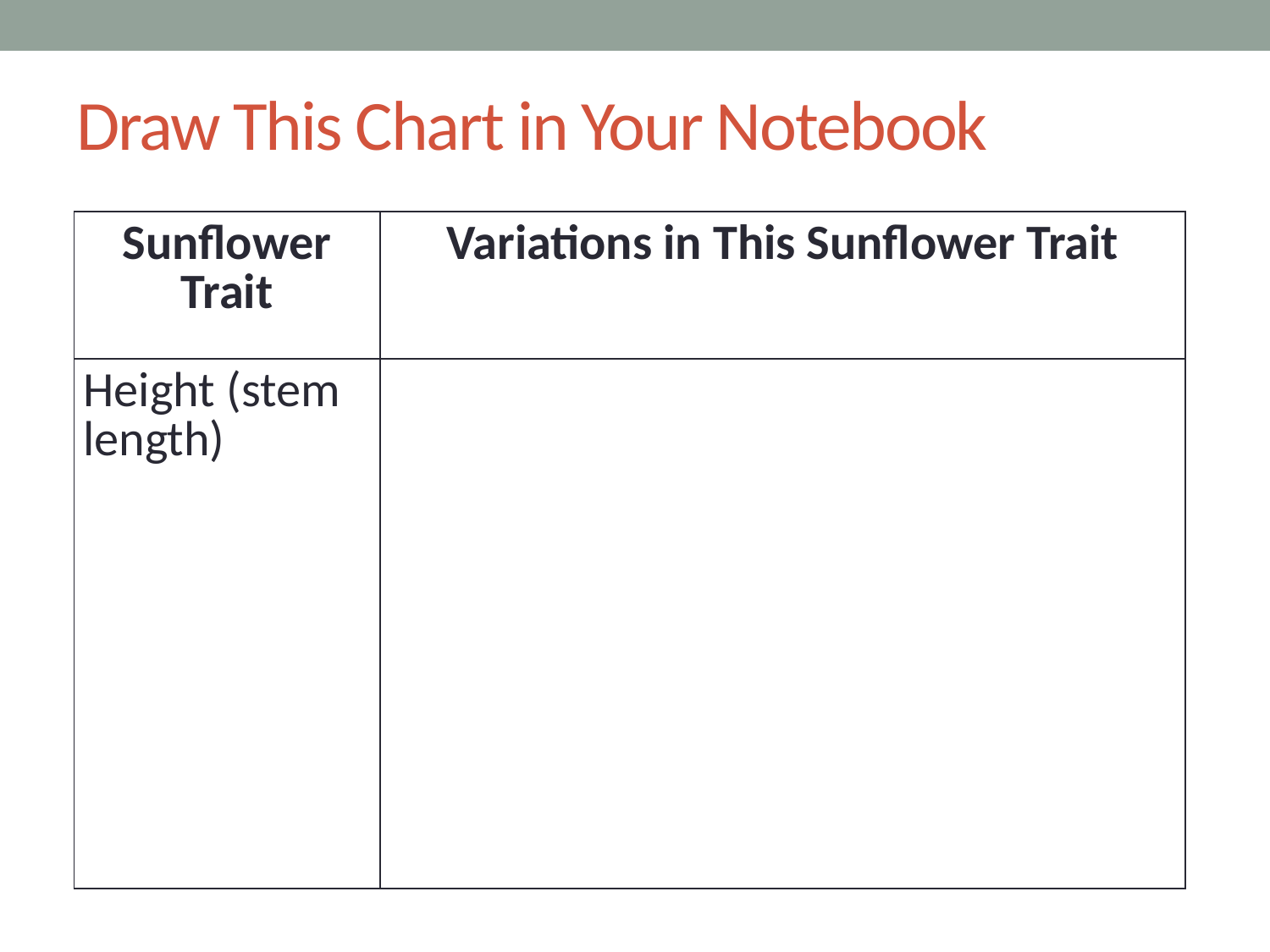

# Draw This Chart in Your Notebook
| Sunflower Trait | Variations in This Sunflower Trait |
| --- | --- |
| Height (stem length) |  |